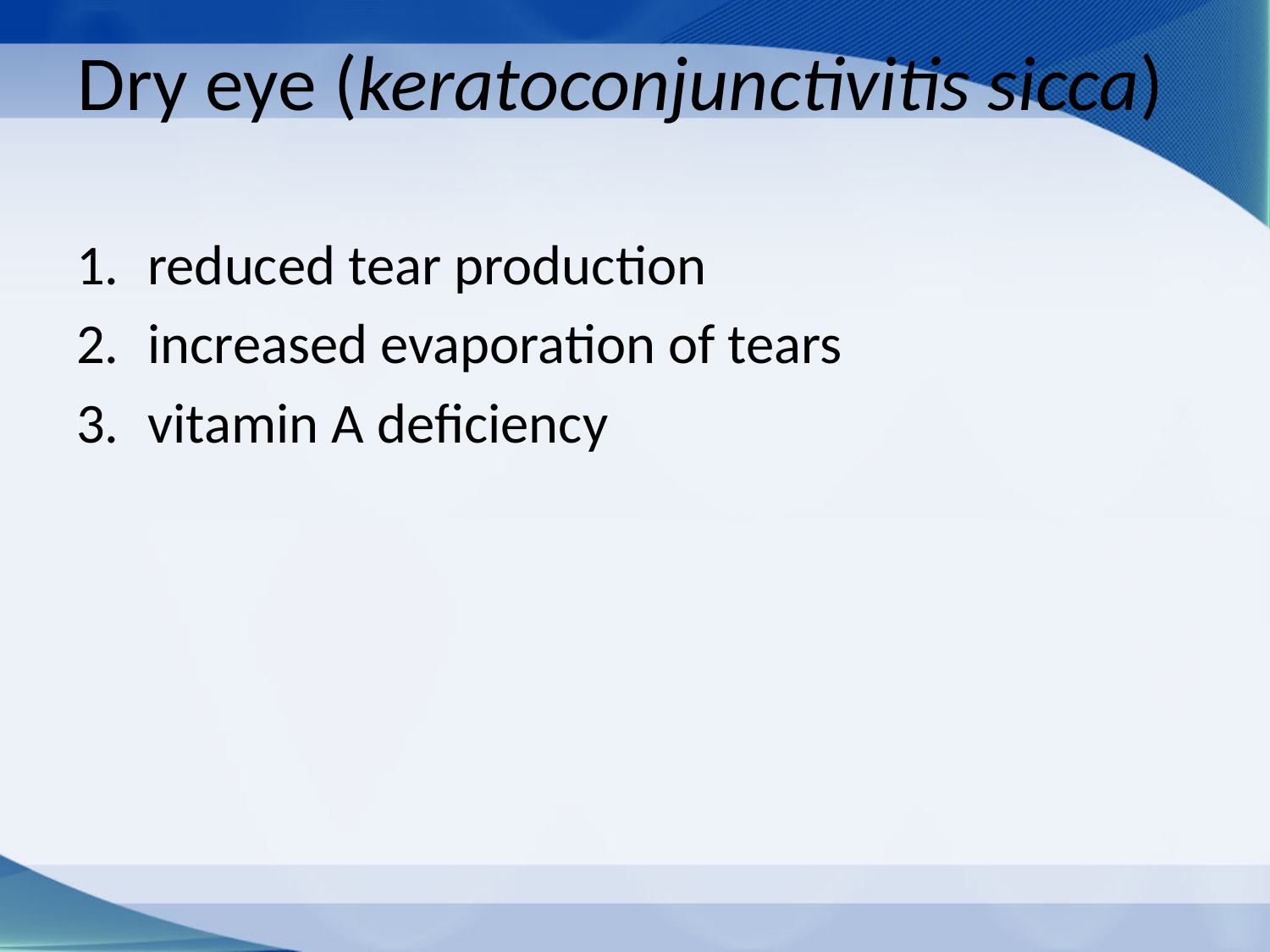

# Dry eye (keratoconjunctivitis sicca)
reduced tear production
increased evaporation of tears
vitamin A deficiency